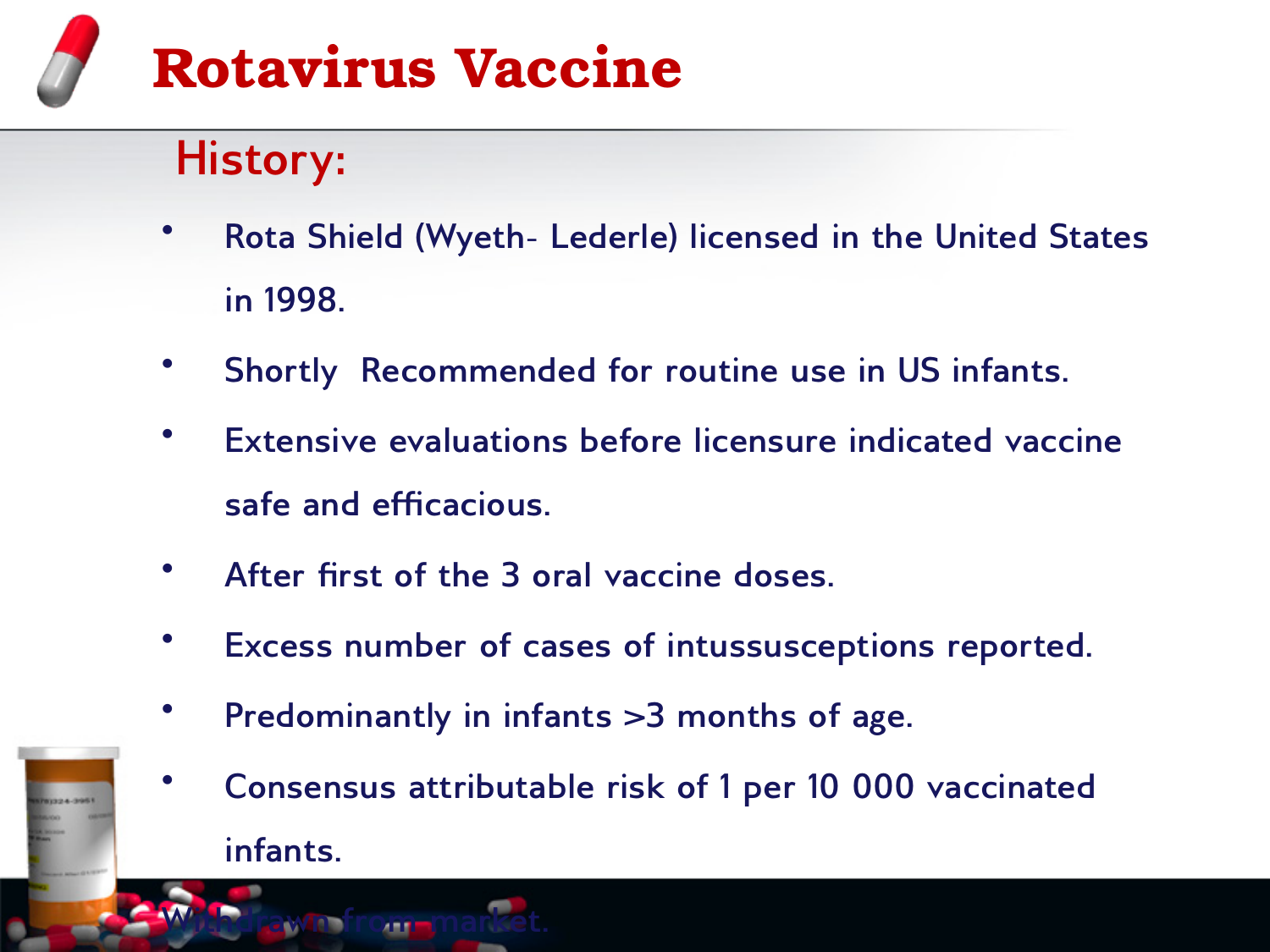

# Rotavirus Vaccine
 History:
Rota Shield (Wyeth- Lederle) licensed in the United States in 1998.
Shortly  Recommended for routine use in US infants.
Extensive evaluations before licensure indicated vaccine safe and efficacious.
After first of the 3 oral vaccine doses.
Excess number of cases of intussusceptions reported.
Predominantly in infants >3 months of age.
Consensus attributable risk of 1 per 10 000 vaccinated infants.
Withdrawn from market.